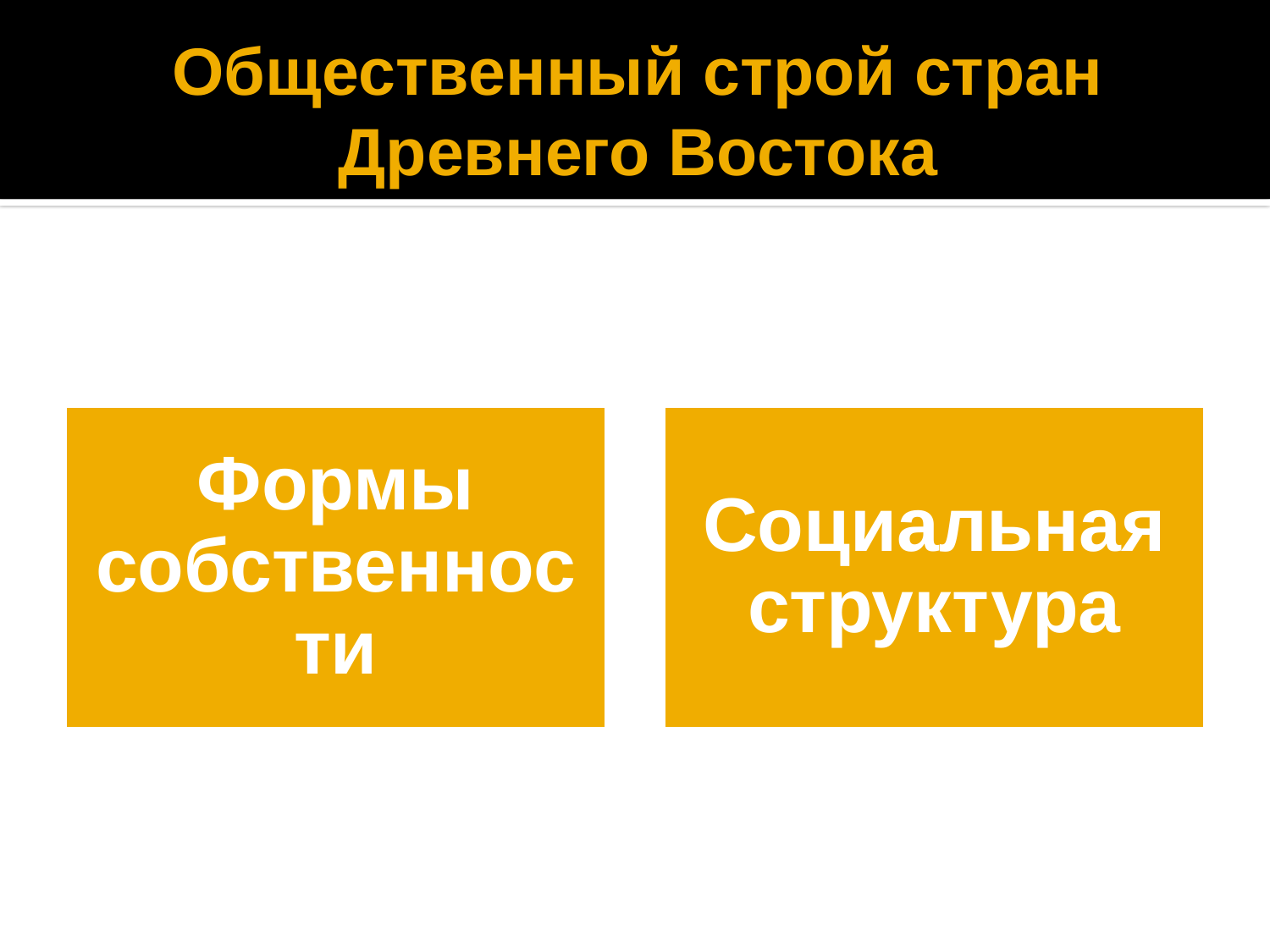

# Общественный строй стран Древнего Востока
Формы собственности
Социальная структура